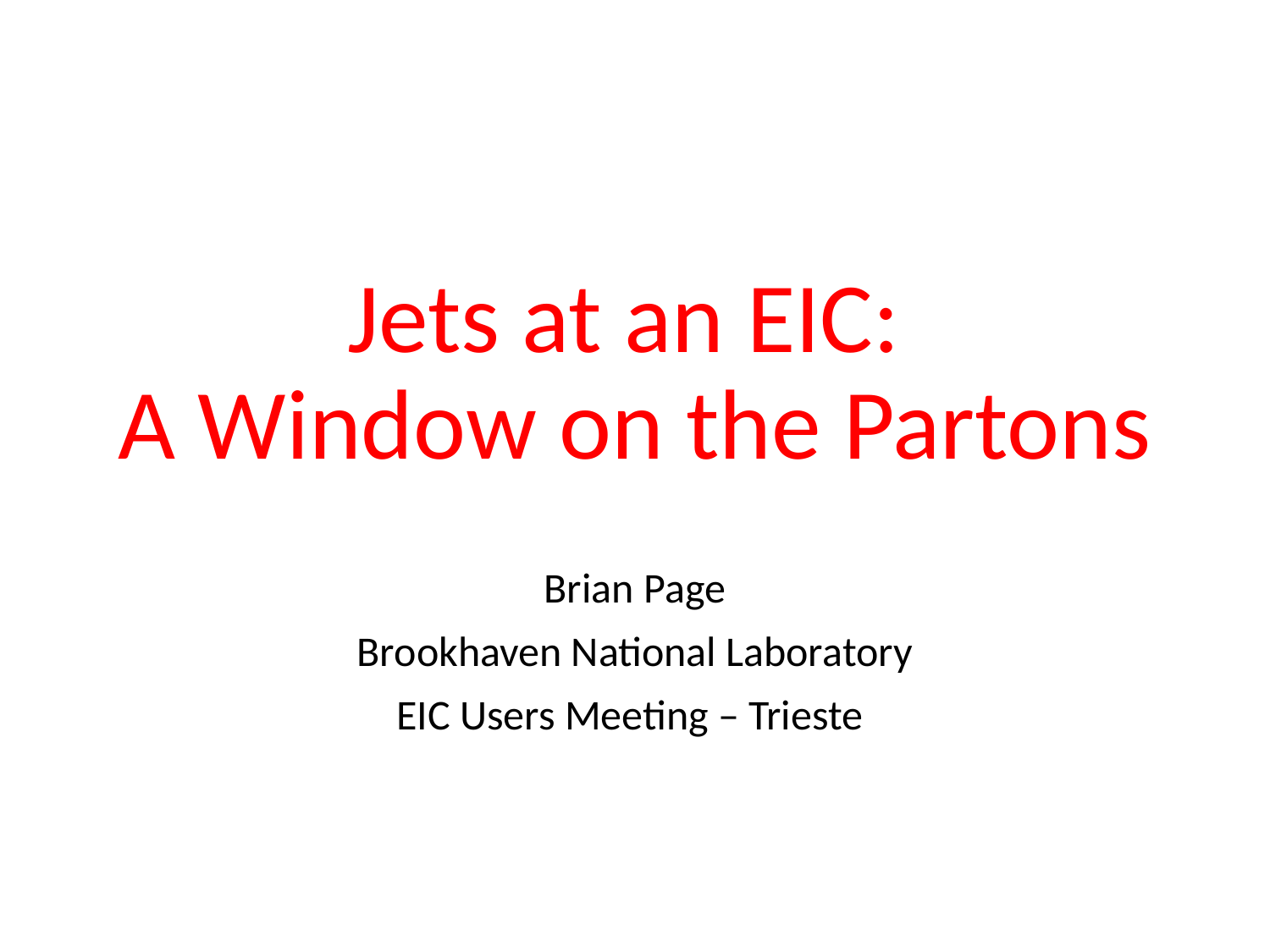

# Jets at an EIC: A Window on the Partons
Brian Page
Brookhaven National Laboratory
EIC Users Meeting – Trieste